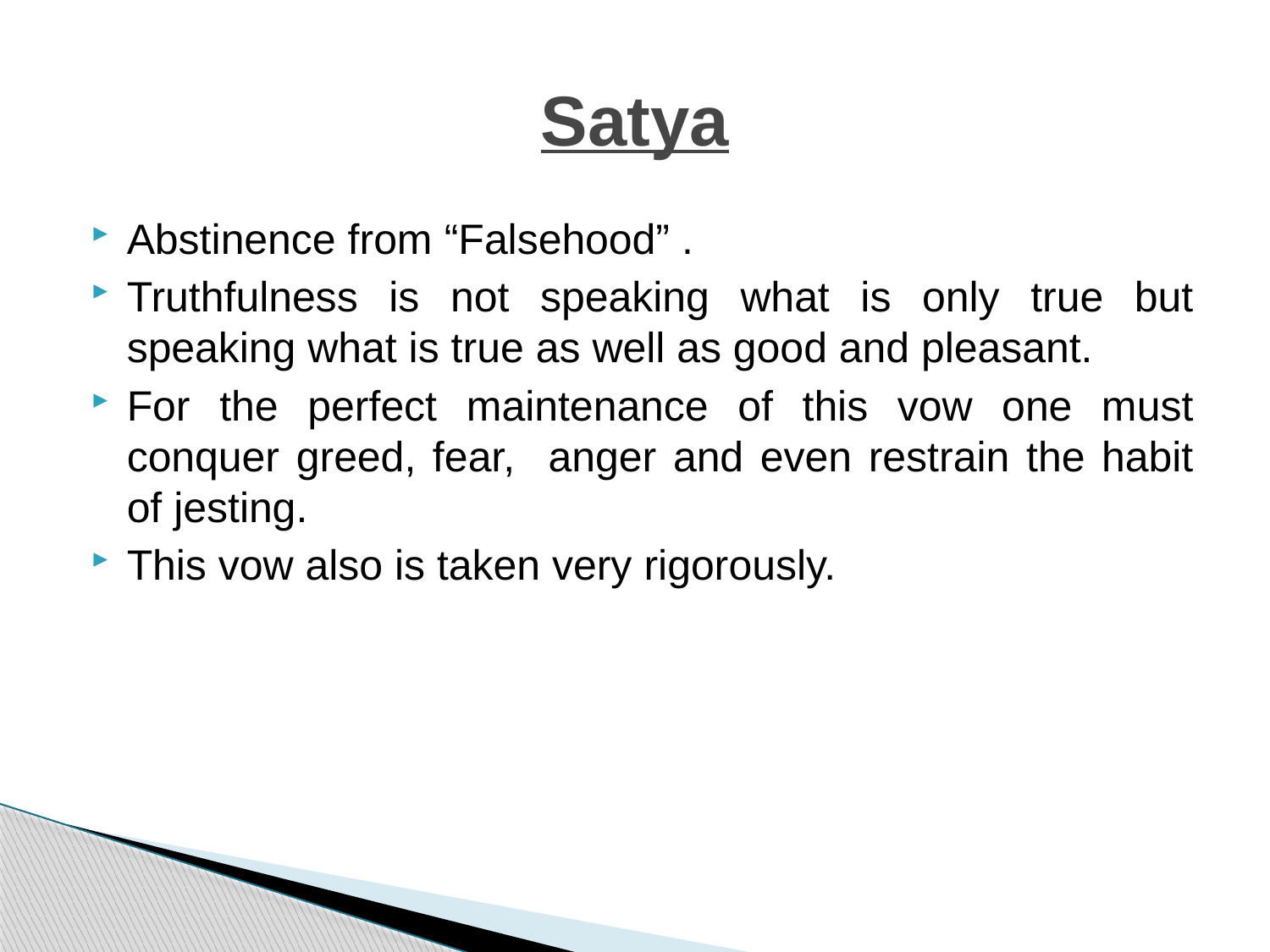

# Satya
Abstinence from “Falsehood” .
Truthfulness is not speaking what is only true but speaking what is true as well as good and pleasant.
For the perfect maintenance of this vow one must conquer greed, fear,  anger and even restrain the habit of jesting.
This vow also is taken very rigorously.